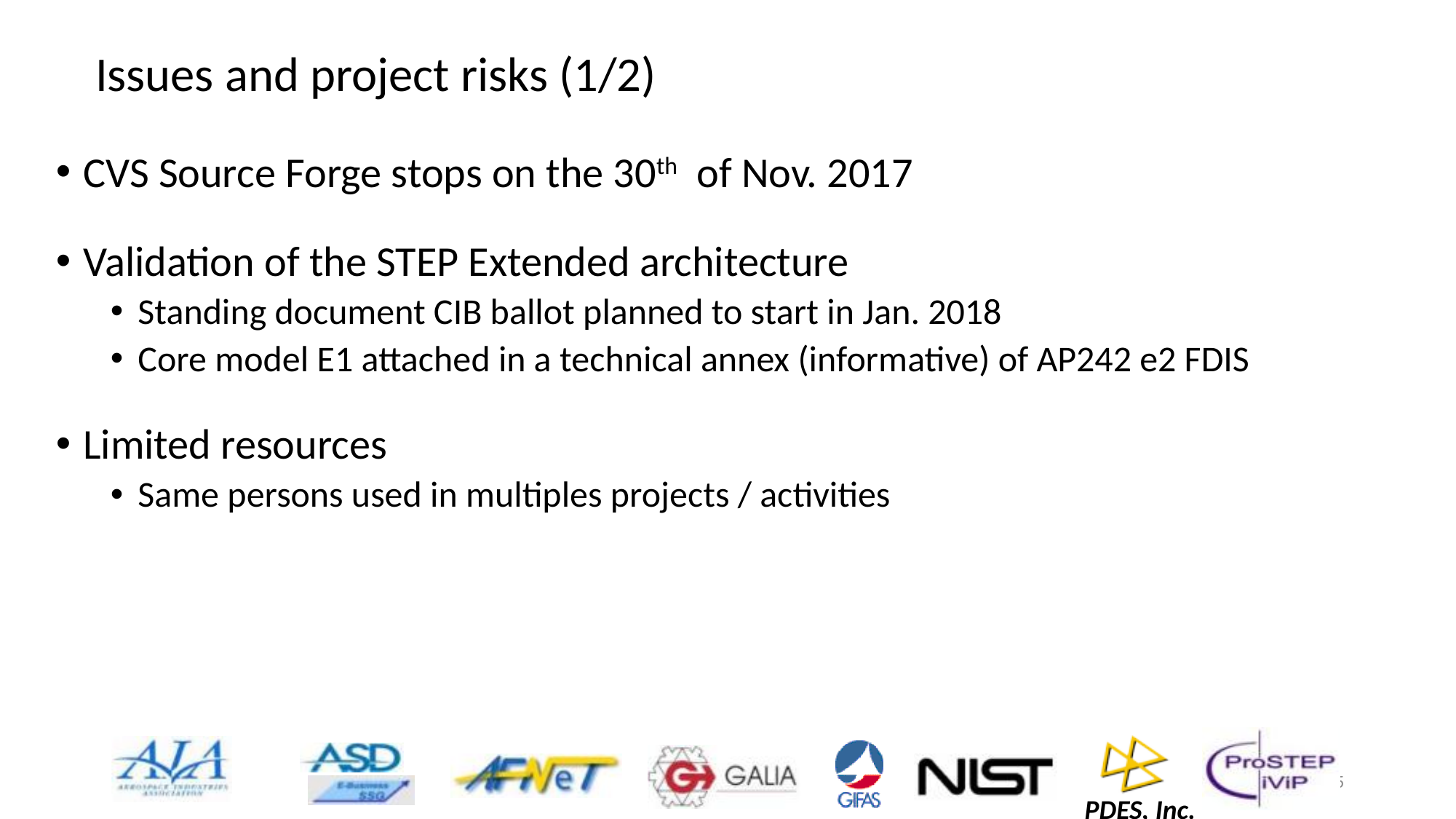

# Issues and project risks (1/2)
CVS Source Forge stops on the 30th  of Nov. 2017

Validation of the STEP Extended architecture
Standing document CIB ballot planned to start in Jan. 2018
Core model E1 attached in a technical annex (informative) of AP242 e2 FDIS

Limited resources
Same persons used in multiples projects / activities

5